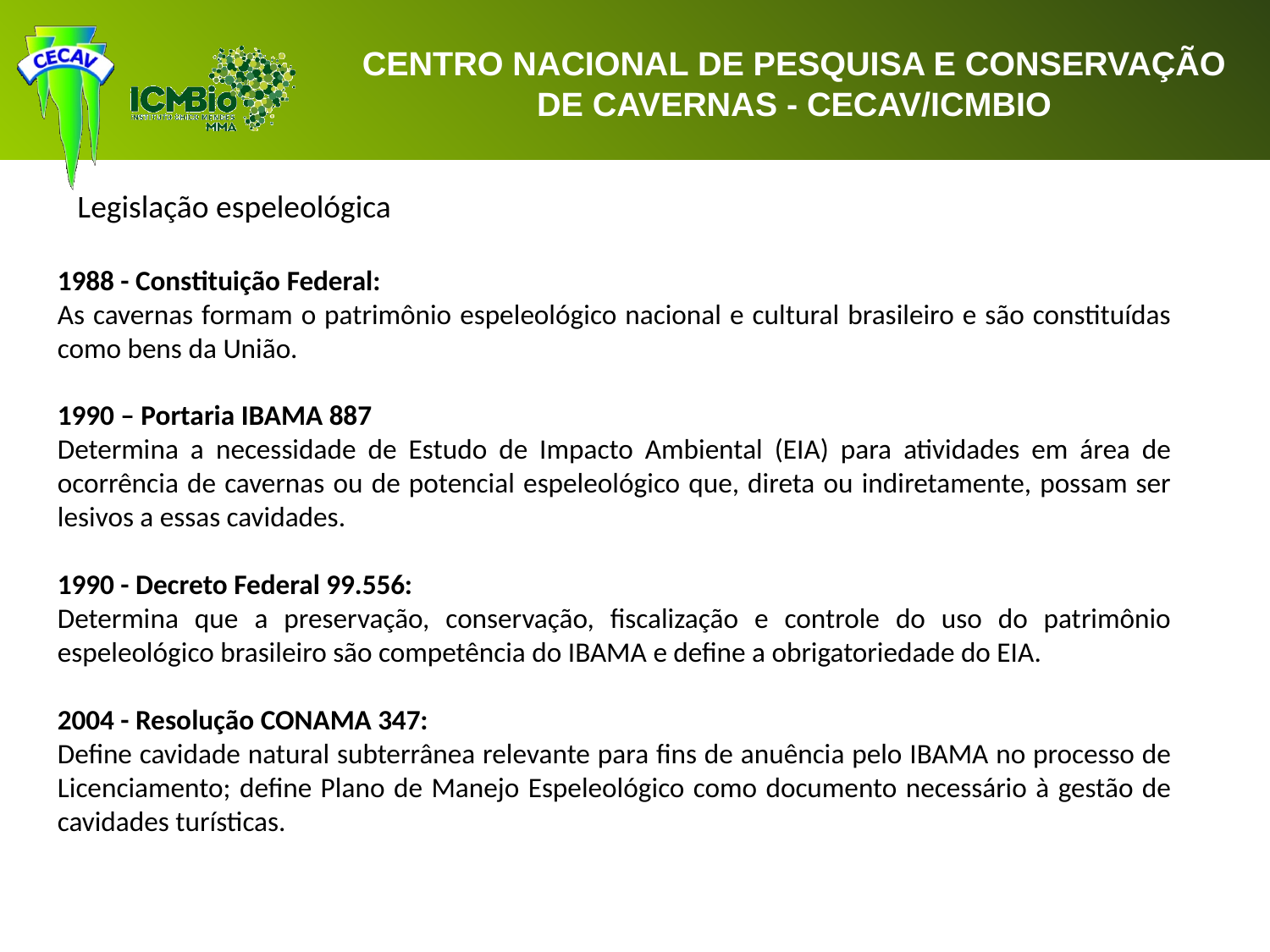

1988 - Constituição Federal:
As cavernas formam o patrimônio espeleológico nacional e cultural brasileiro e são constituídas como bens da União.

1990 – Portaria IBAMA 887
Determina a necessidade de Estudo de Impacto Ambiental (EIA) para atividades em área de ocorrência de cavernas ou de potencial espeleológico que, direta ou indiretamente, possam ser lesivos a essas cavidades.

1990 - Decreto Federal 99.556:
Determina que a preservação, conservação, fiscalização e controle do uso do patrimônio espeleológico brasileiro são competência do IBAMA e define a obrigatoriedade do EIA.

2004 - Resolução CONAMA 347:
Define cavidade natural subterrânea relevante para fins de anuência pelo IBAMA no processo de Licenciamento; define Plano de Manejo Espeleológico como documento necessário à gestão de cavidades turísticas.